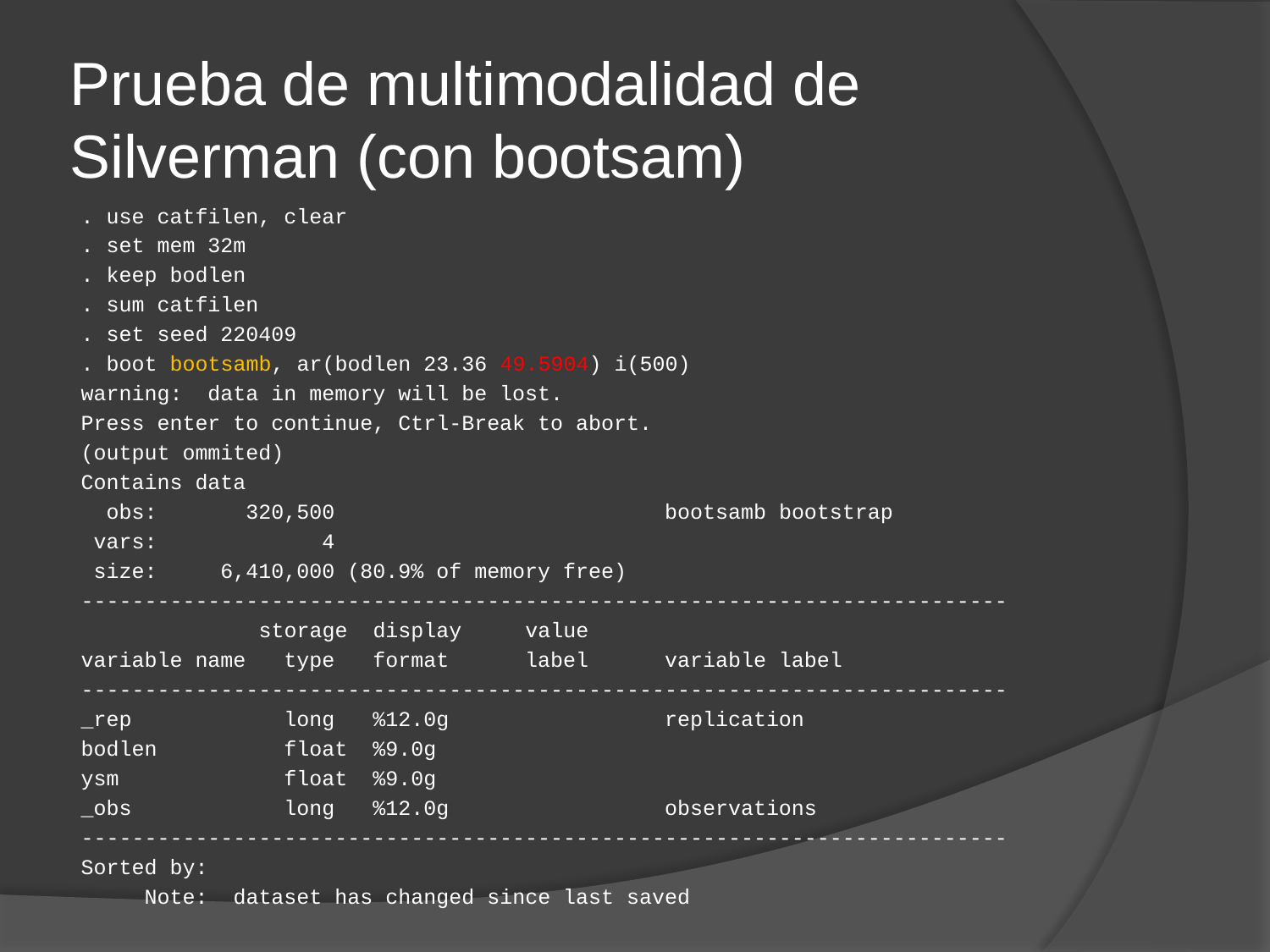

# Prueba de multimodalidad de Silverman (con bootsam)
. use catfilen, clear
. set mem 32m
. keep bodlen
. sum catfilen
. set seed 220409
. boot bootsamb, ar(bodlen 23.36 49.5904) i(500)
warning:  data in memory will be lost.
Press enter to continue, Ctrl-Break to abort.
(output ommited)
Contains data
  obs:       320,500                          bootsamb bootstrap
 vars:             4
 size:     6,410,000 (80.9% of memory free)
-------------------------------------------------------------------------
              storage  display     value
variable name   type   format      label      variable label
-------------------------------------------------------------------------
_rep            long   %12.0g                 replication
bodlen          float  %9.0g
ysm             float  %9.0g
_obs            long   %12.0g                 observations
-------------------------------------------------------------------------
Sorted by:
     Note:  dataset has changed since last saved